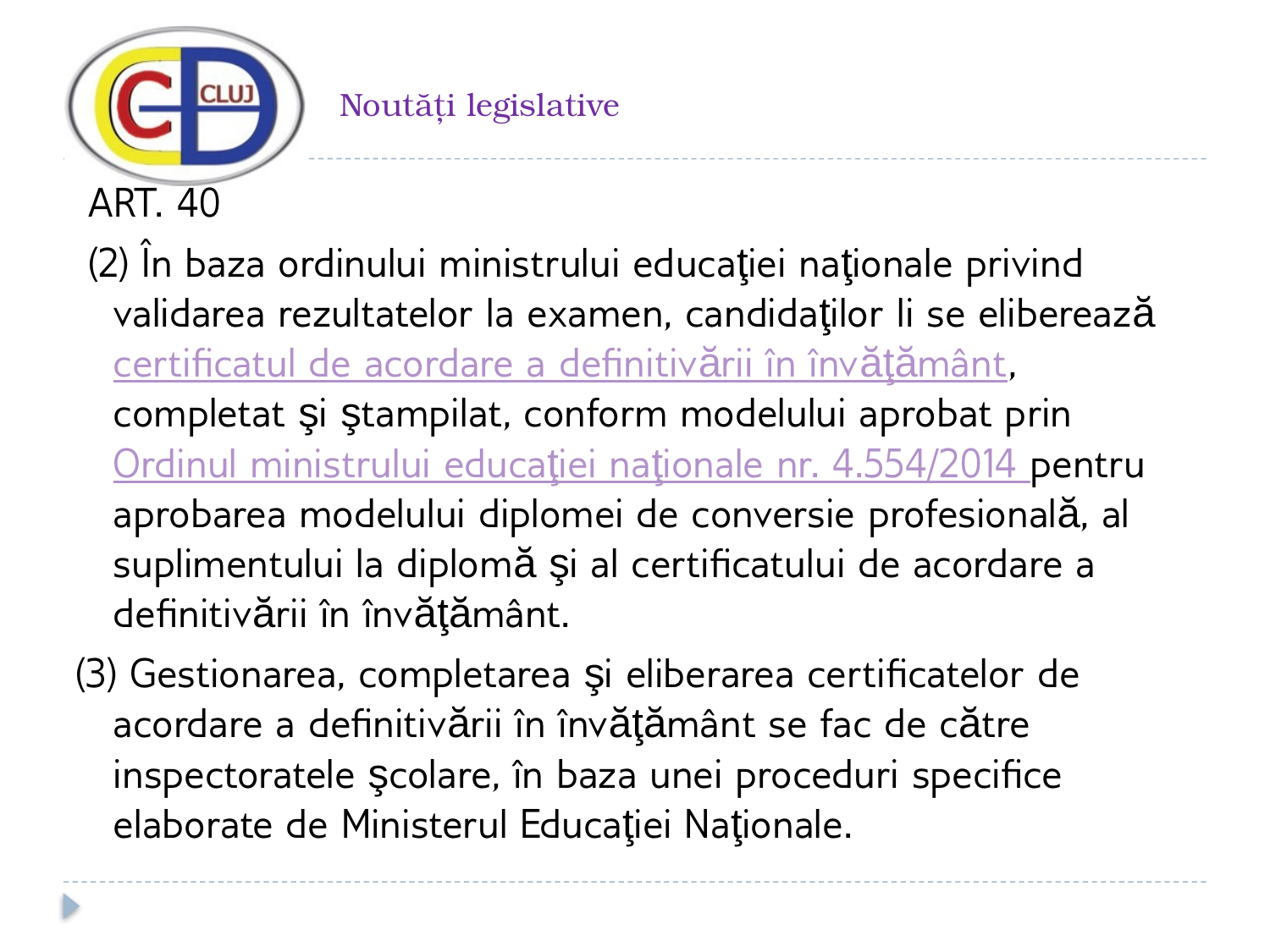

# Noutăţi legislative
 ART. 40
 (2) În baza ordinului ministrului educaţiei naţionale privind validarea rezultatelor la examen, candidaţilor li se eliberează certificatul de acordare a definitivării în învăţământ, completat şi ştampilat, conform modelului aprobat prin Ordinul ministrului educaţiei naţionale nr. 4.554/2014 pentru aprobarea modelului diplomei de conversie profesională, al suplimentului la diplomă şi al certificatului de acordare a definitivării în învăţământ.
(3) Gestionarea, completarea şi eliberarea certificatelor de acordare a definitivării în învăţământ se fac de către inspectoratele şcolare, în baza unei proceduri specifice elaborate de Ministerul Educaţiei Naţionale.